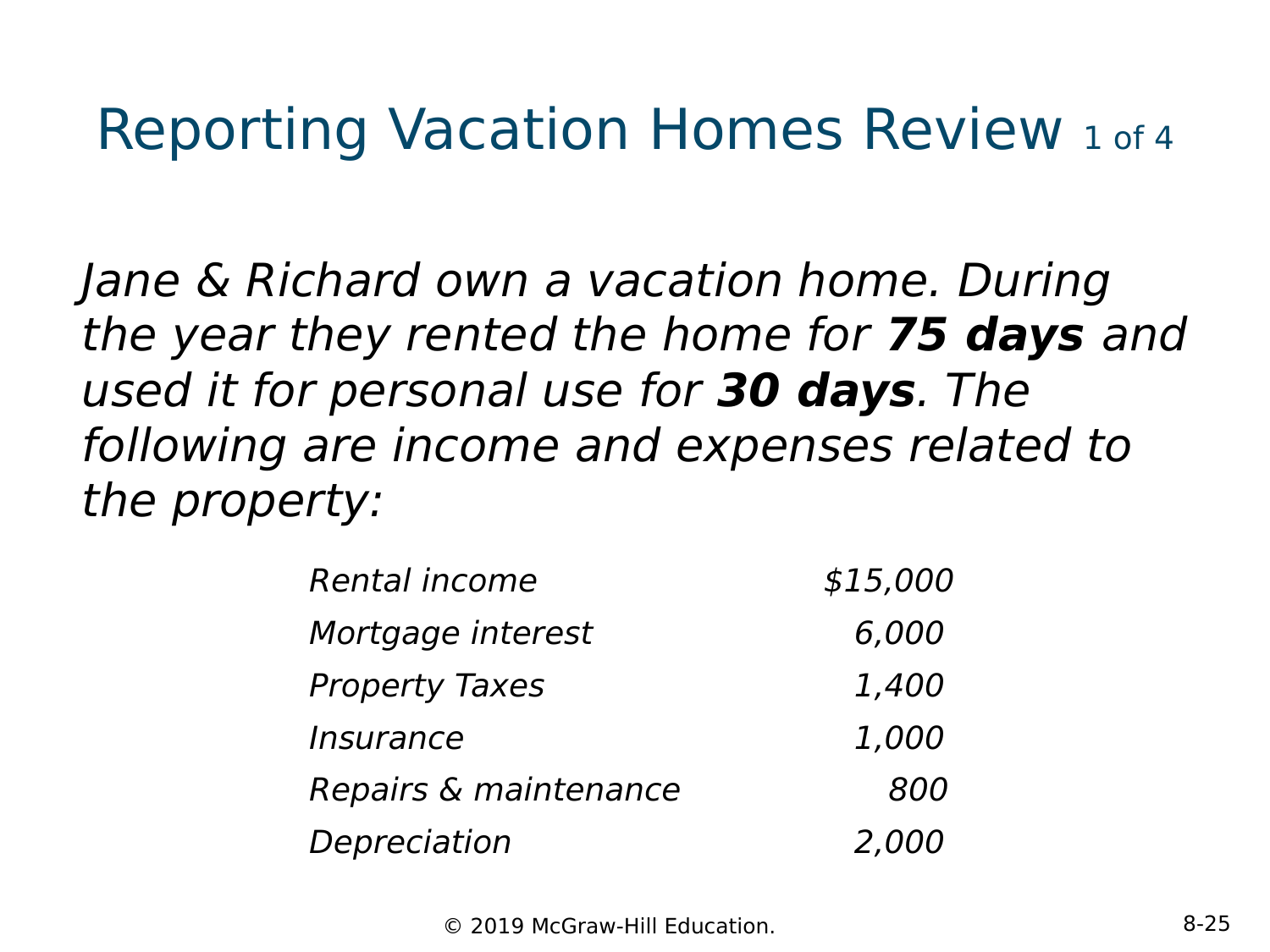

# Reporting Vacation Homes Review 1 of 4
Jane & Richard own a vacation home. During the year they rented the home for 75 days and used it for personal use for 30 days. The following are income and expenses related to the property:
| Rental income | $15,000 |
| --- | --- |
| Mortgage interest | 6,000 |
| Property Taxes | 1,400 |
| Insurance | 1,000 |
| Repairs & maintenance | 800 |
| Depreciation | 2,000 |